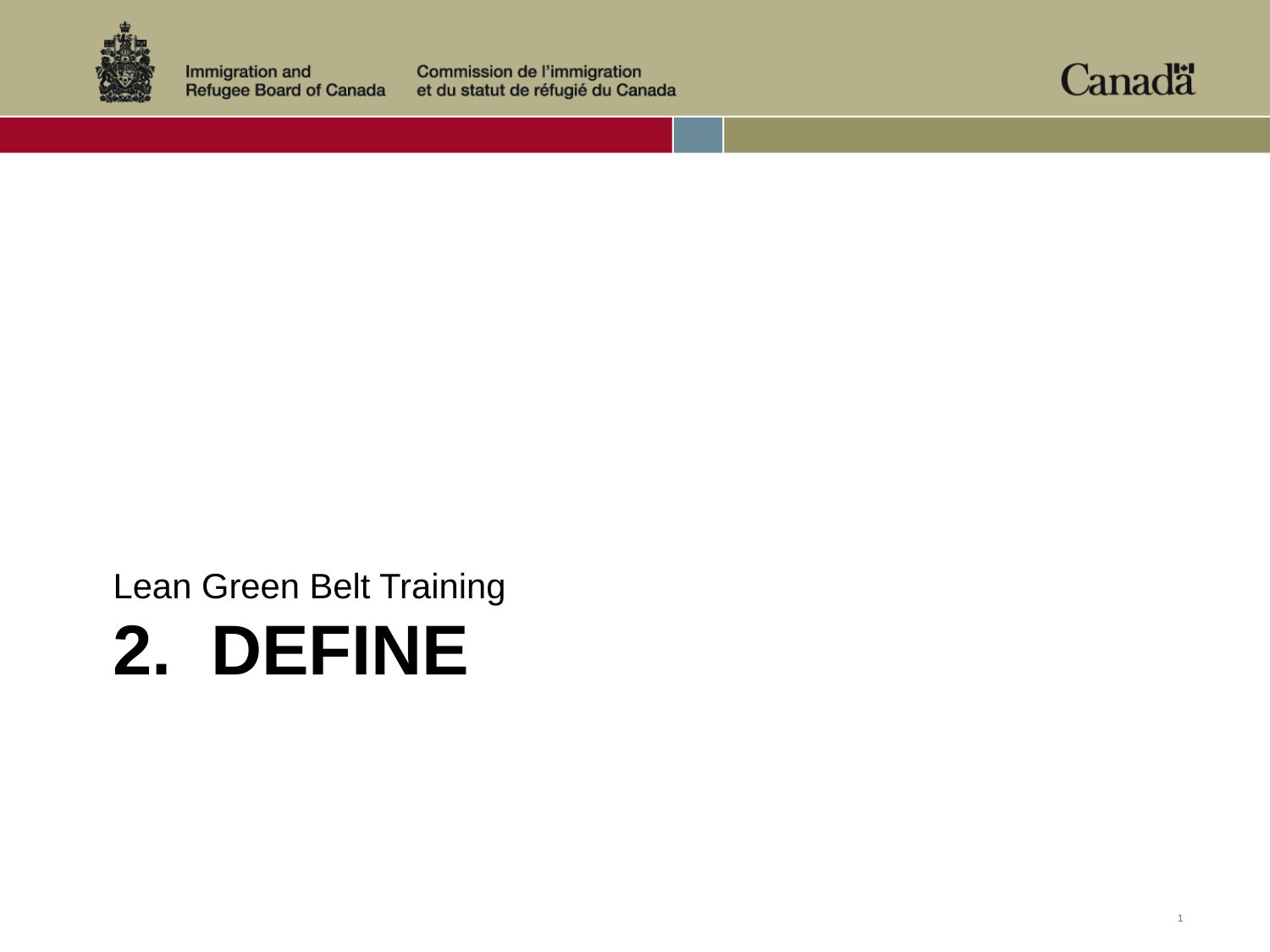

Lean Green Belt Training
# 2.  DEFINE
1